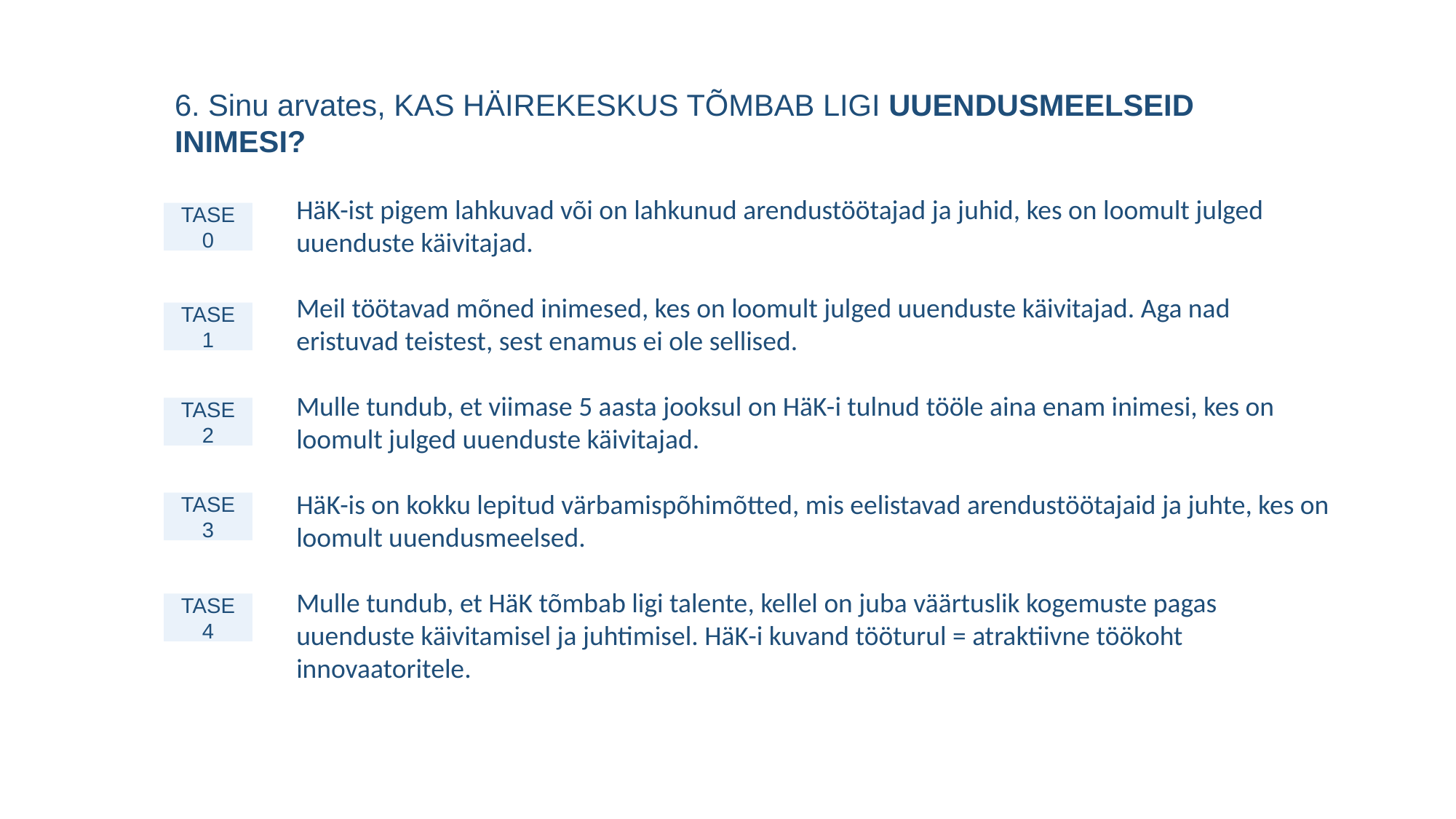

6. Sinu arvates, KAS HÄIREKESKUS TÕMBAB LIGI UUENDUSMEELSEID INIMESI?
HäK-ist pigem lahkuvad või on lahkunud arendustöötajad ja juhid, kes on loomult julged uuenduste käivitajad.

Meil töötavad mõned inimesed, kes on loomult julged uuenduste käivitajad. Aga nad eristuvad teistest, sest enamus ei ole sellised.

Mulle tundub, et viimase 5 aasta jooksul on HäK-i tulnud tööle aina enam inimesi, kes on loomult julged uuenduste käivitajad.

HäK-is on kokku lepitud värbamispõhimõtted, mis eelistavad arendustöötajaid ja juhte, kes on loomult uuendusmeelsed.

Mulle tundub, et HäK tõmbab ligi talente, kellel on juba väärtuslik kogemuste pagas uuenduste käivitamisel ja juhtimisel. HäK-i kuvand tööturul = atraktiivne töökoht innovaatoritele.
TASE 0
TASE 1
TASE 2
TASE 3
TASE 4